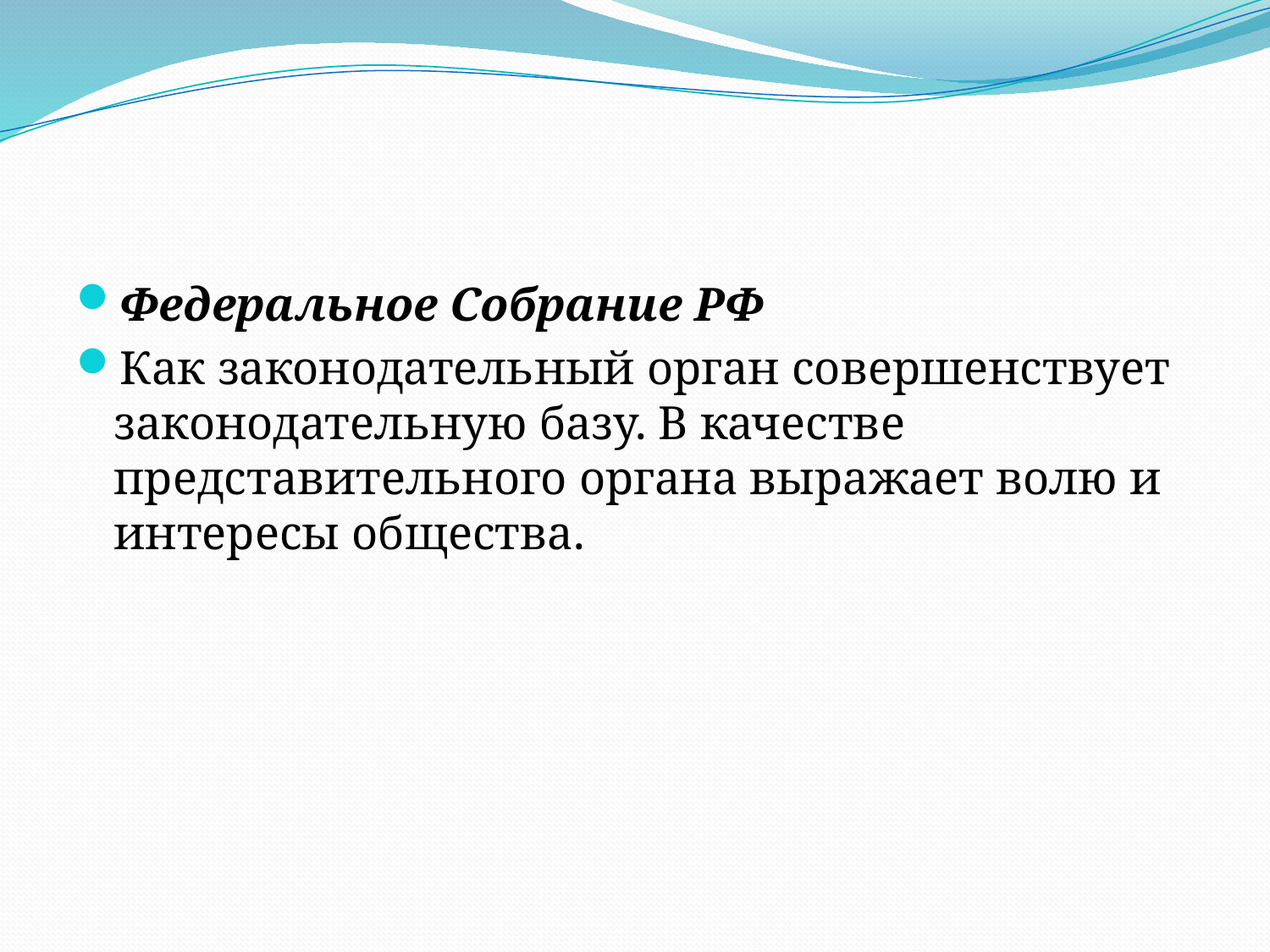

#
Федеральное Собрание РФ
Как законодательный орган совершенствует законодательную базу. В качестве представительного органа выражает волю и интересы общества.